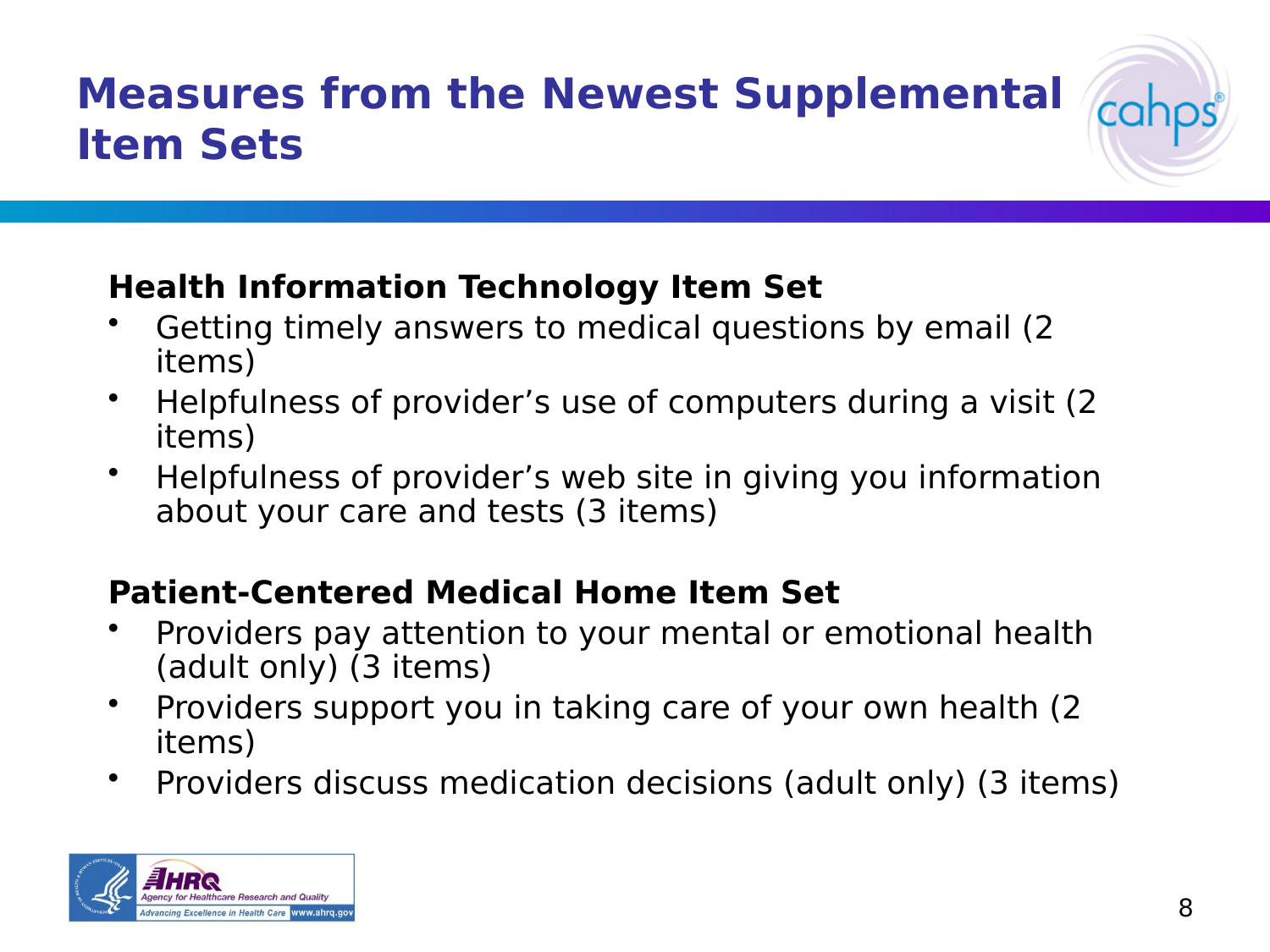

# Measures from the Newest Supplemental Item Sets
Health Information Technology Item Set
Getting timely answers to medical questions by email (2 items)
Helpfulness of provider’s use of computers during a visit (2 items)
Helpfulness of provider’s web site in giving you information about your care and tests (3 items)

Patient-Centered Medical Home Item Set
Providers pay attention to your mental or emotional health (adult only) (3 items)
Providers support you in taking care of your own health (2 items)
Providers discuss medication decisions (adult only) (3 items)
8